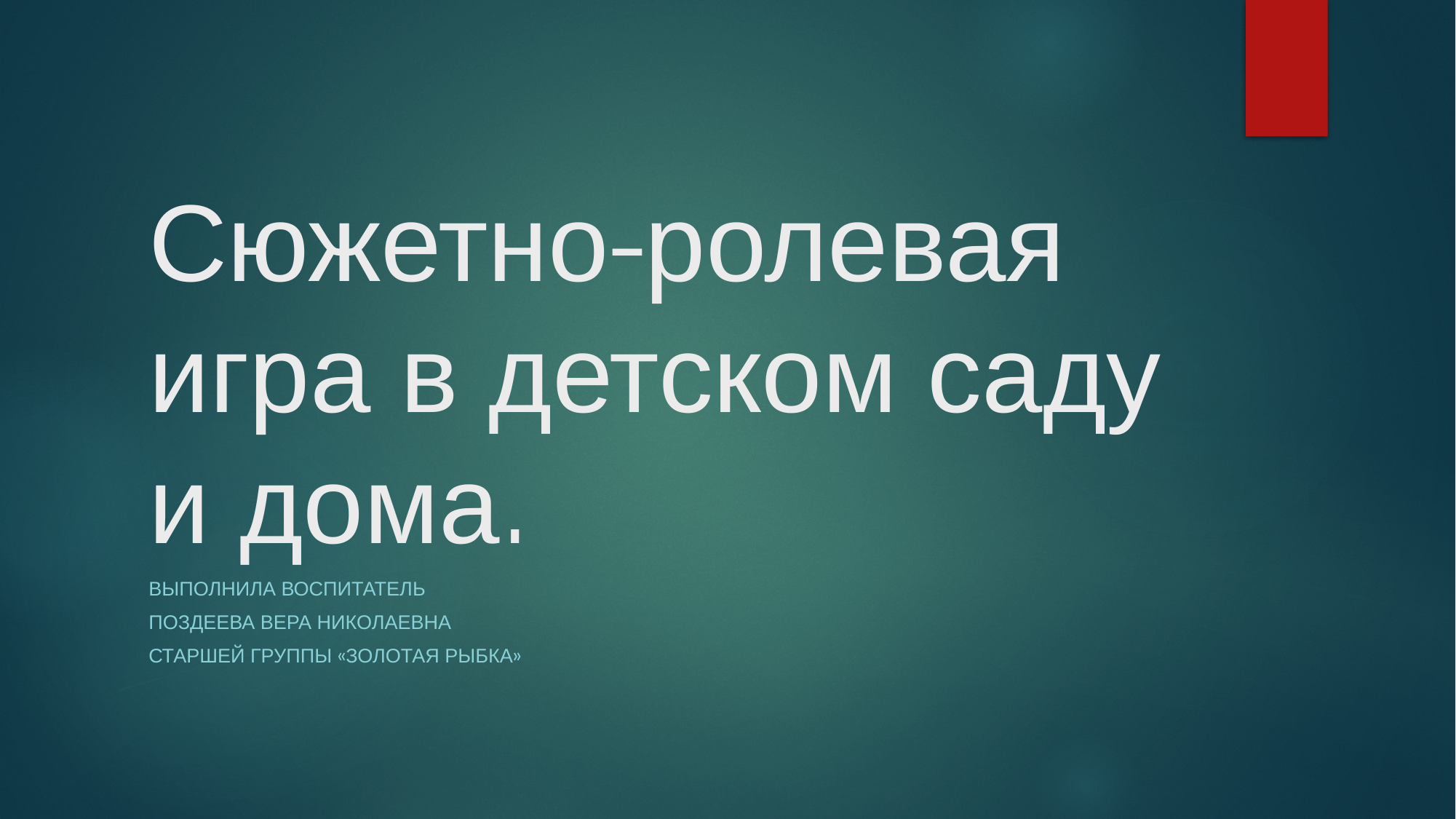

# Сюжетно-ролевая игра в детском саду и дома.
Выполнила воспитатель
Поздеева Вера Николаевна
Старшей группы «Золотая рыбка»